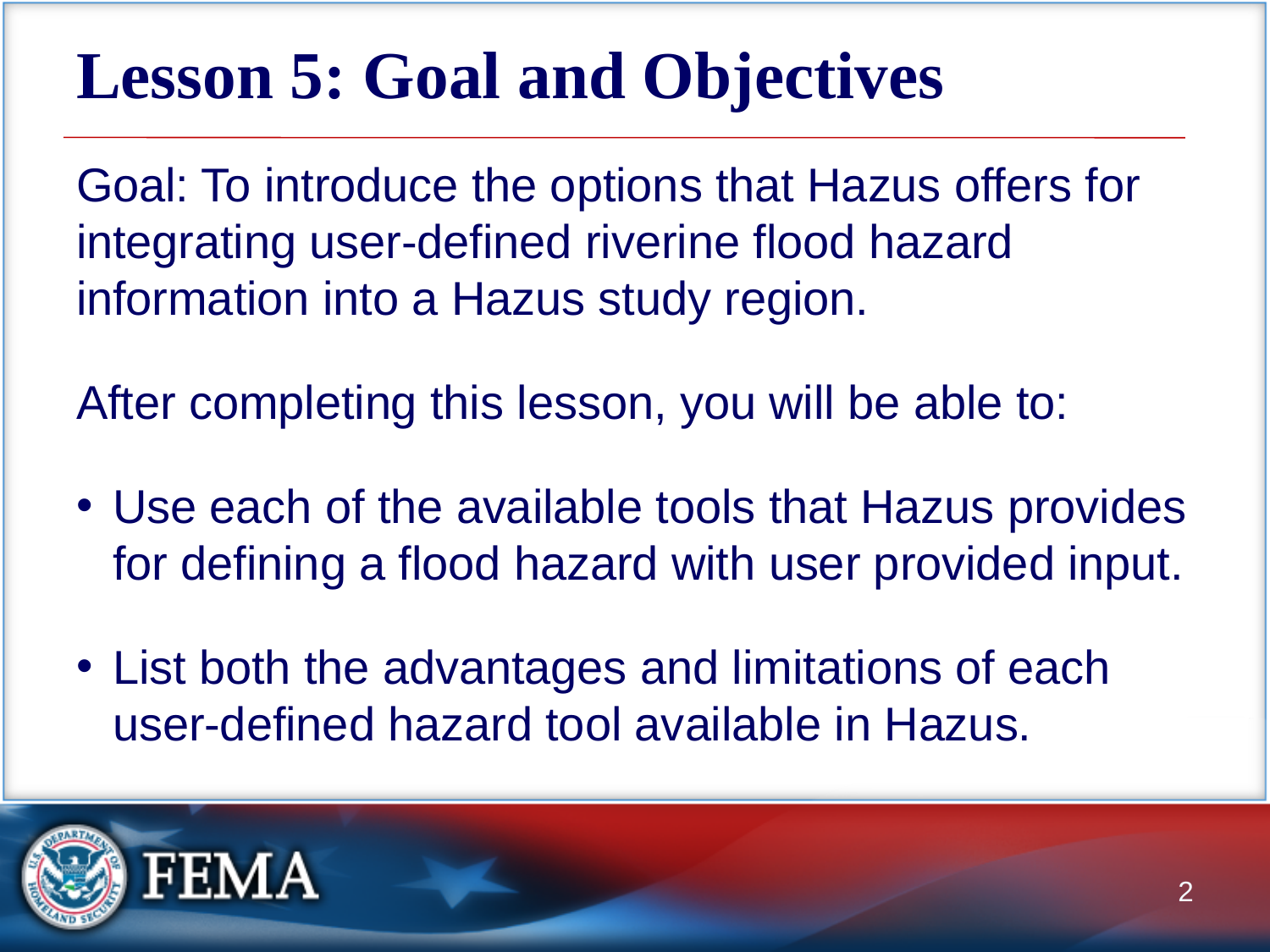

# Lesson 5: Goal and Objectives
Goal: To introduce the options that Hazus offers for integrating user-defined riverine flood hazard information into a Hazus study region.
After completing this lesson, you will be able to:
Use each of the available tools that Hazus provides for defining a flood hazard with user provided input.
List both the advantages and limitations of each user-defined hazard tool available in Hazus.
2